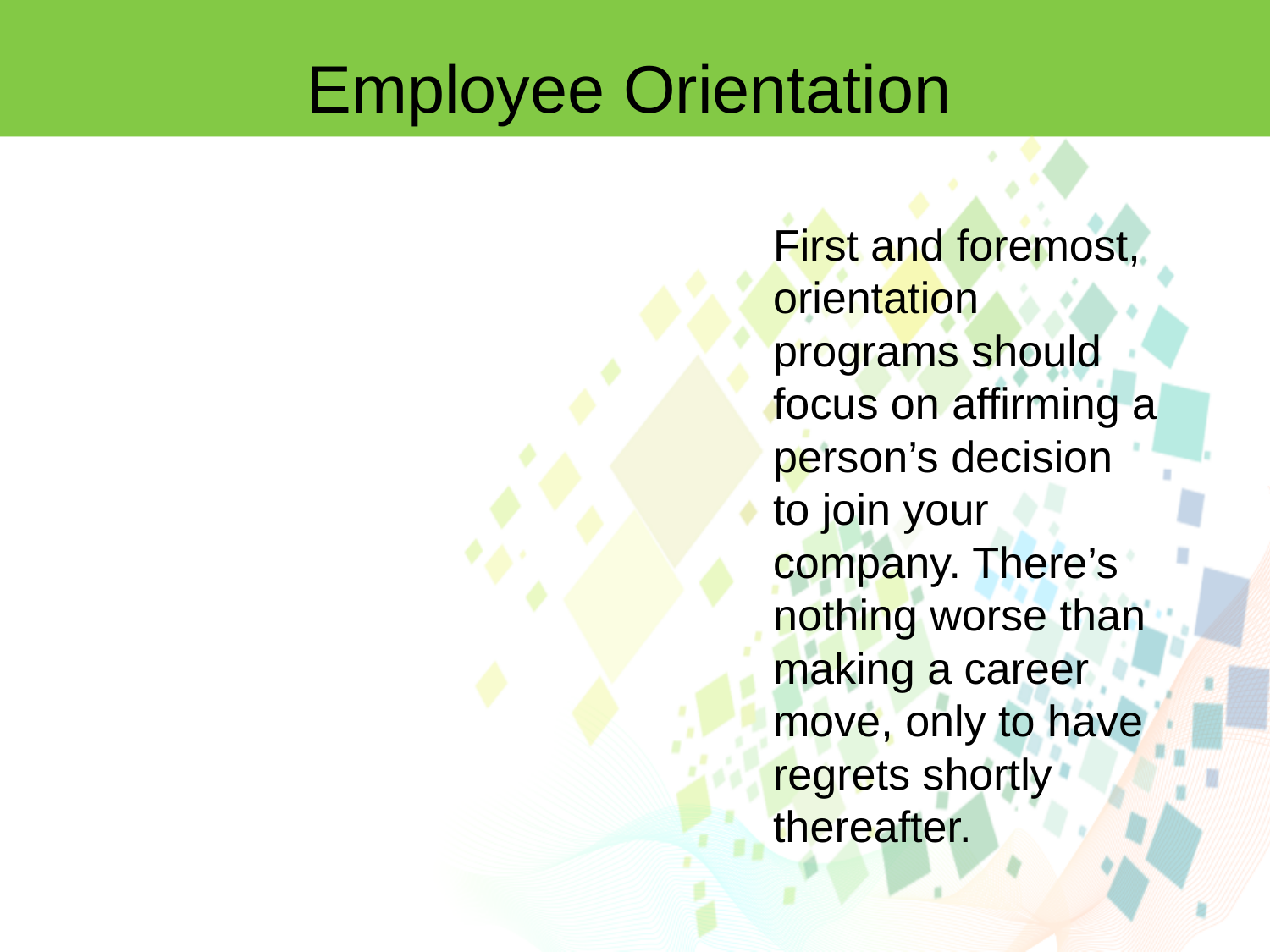

Employee Orientation
First and foremost, orientation
programs should focus on affirming a person’s decision to join your company. There’s nothing worse than making a career move, only to have regrets shortly thereafter.